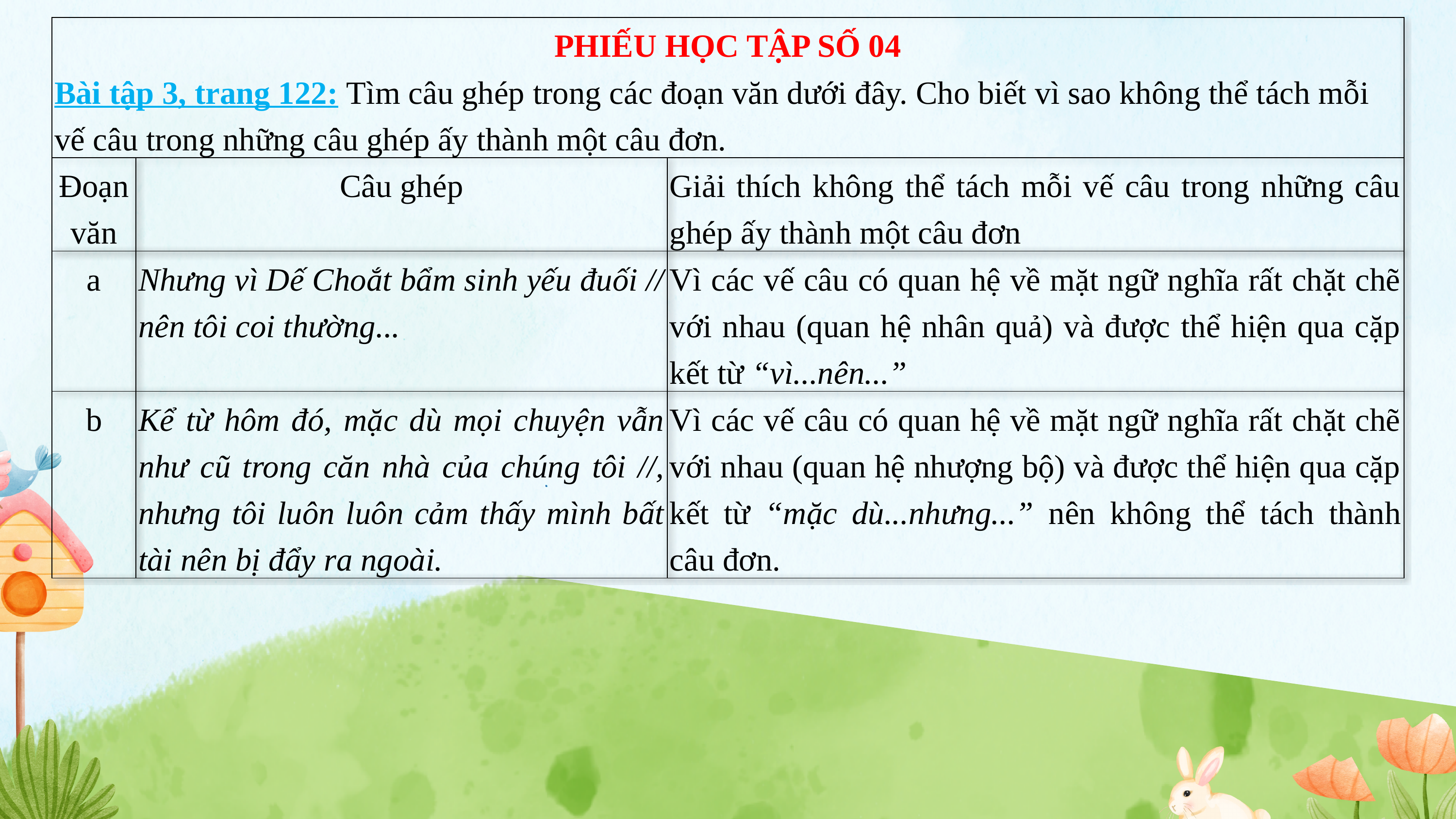

| PHIẾU HỌC TẬP SỐ 04 Bài tập 3, trang 122: Tìm câu ghép trong các đoạn văn dưới đây. Cho biết vì sao không thể tách mỗi vế câu trong những câu ghép ấy thành một câu đơn. |  |  |
| --- | --- | --- |
| Đoạn văn | Câu ghép | Giải thích không thể tách mỗi vế câu trong những câu ghép ấy thành một câu đơn |
| a | Nhưng vì Dế Choắt bẩm sinh yếu đuối // nên tôi coi thường... | Vì các vế câu có quan hệ về mặt ngữ nghĩa rất chặt chẽ với nhau (quan hệ nhân quả) và được thể hiện qua cặp kết từ “vì...nên...” |
| b | Kể từ hôm đó, mặc dù mọi chuyện vẫn như cũ trong căn nhà của chúng tôi //, nhưng tôi luôn luôn cảm thấy mình bất tài nên bị đẩy ra ngoài. | Vì các vế câu có quan hệ về mặt ngữ nghĩa rất chặt chẽ với nhau (quan hệ nhượng bộ) và được thể hiện qua cặp kết từ “mặc dù...nhưng...” nên không thể tách thành câu đơn. |